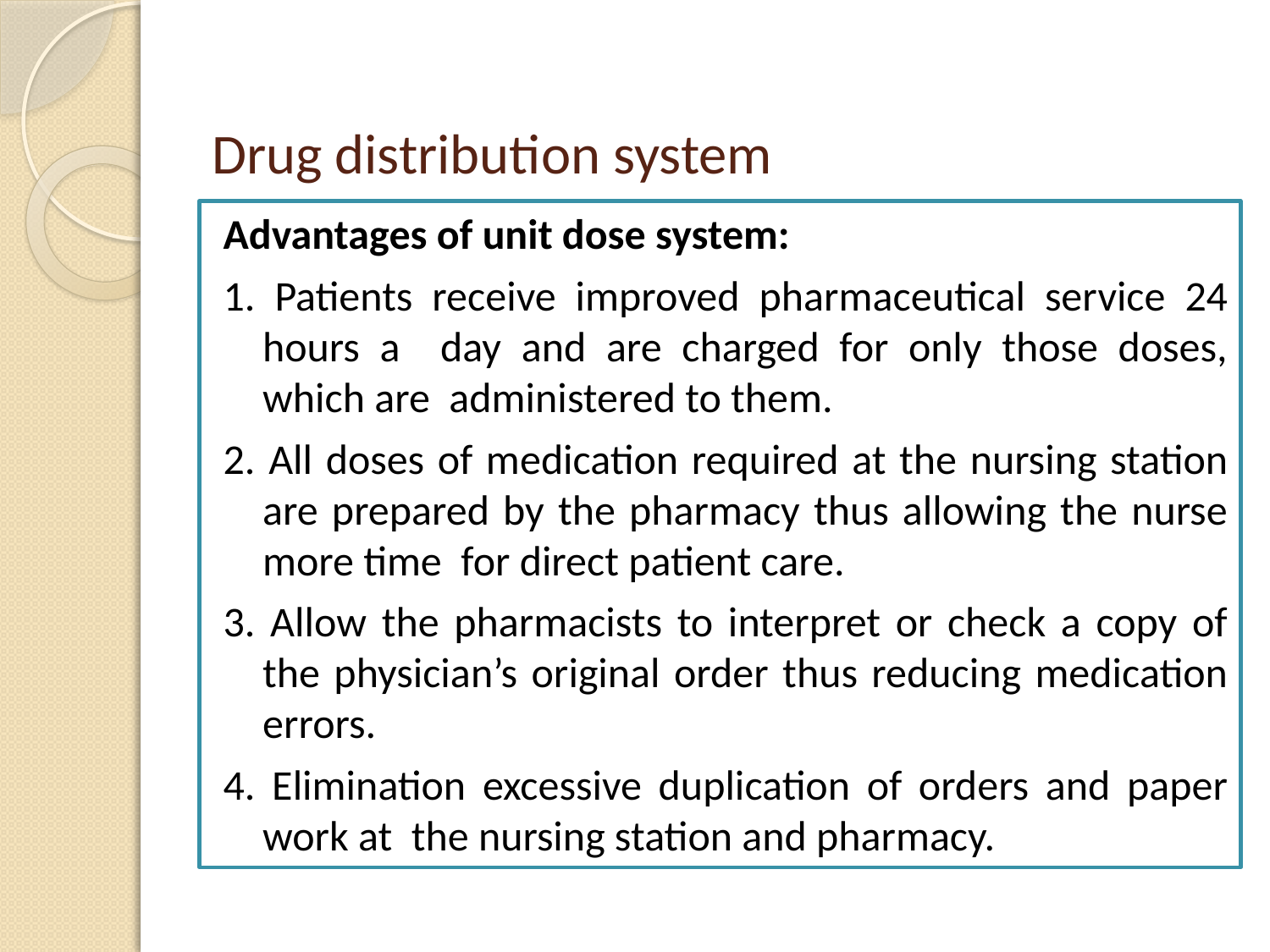

# Drug distribution system
Advantages of unit dose system:
1. Patients receive improved pharmaceutical service 24 hours a  day and are charged for only those doses, which are  administered to them.
2. All doses of medication required at the nursing station are prepared by the pharmacy thus allowing the nurse more time  for direct patient care.
3. Allow the pharmacists to interpret or check a copy of the physician’s original order thus reducing medication errors.
4. Elimination excessive duplication of orders and paper work at  the nursing station and pharmacy.